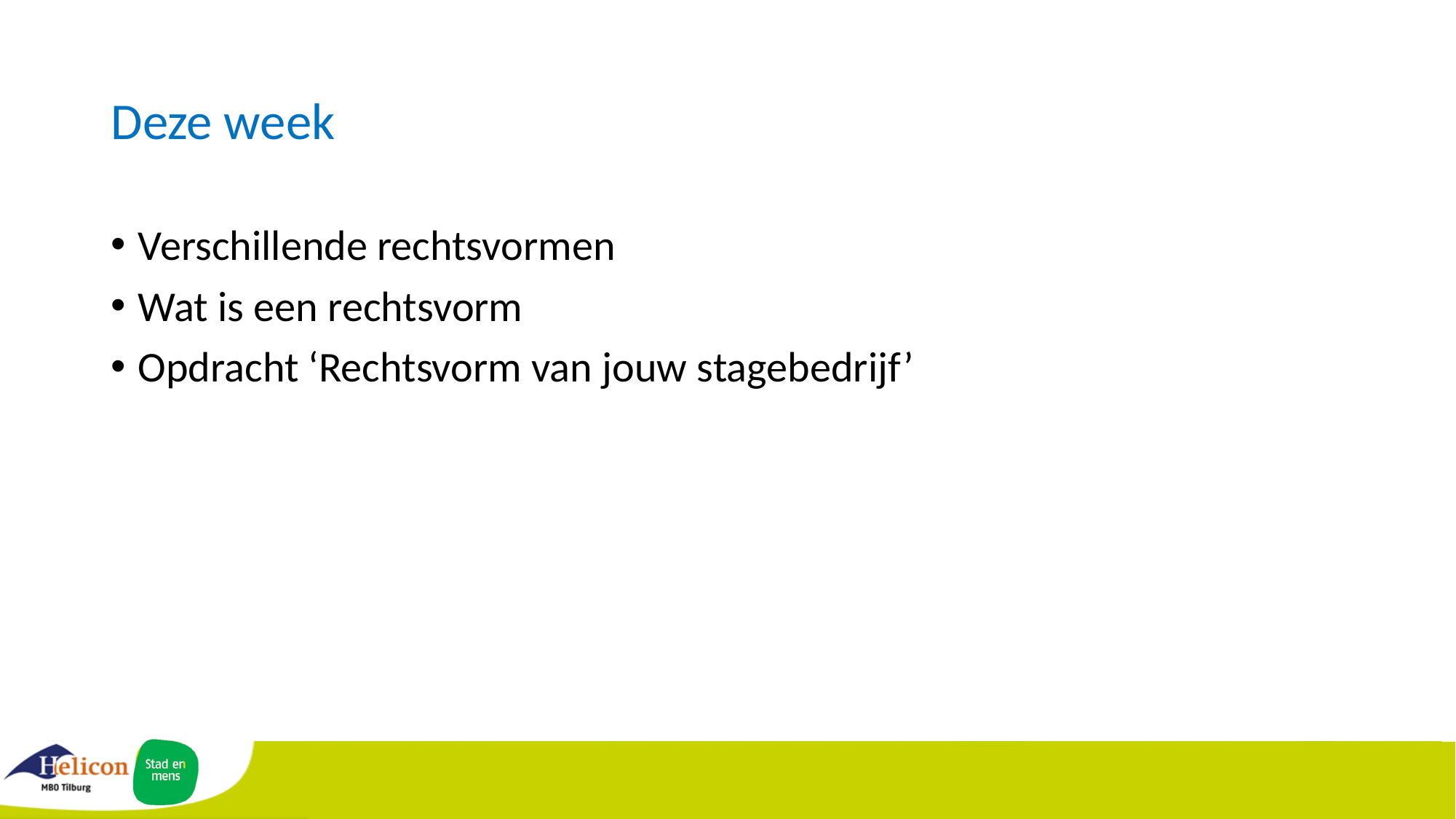

# Deze week
Verschillende rechtsvormen
Wat is een rechtsvorm
Opdracht ‘Rechtsvorm van jouw stagebedrijf’